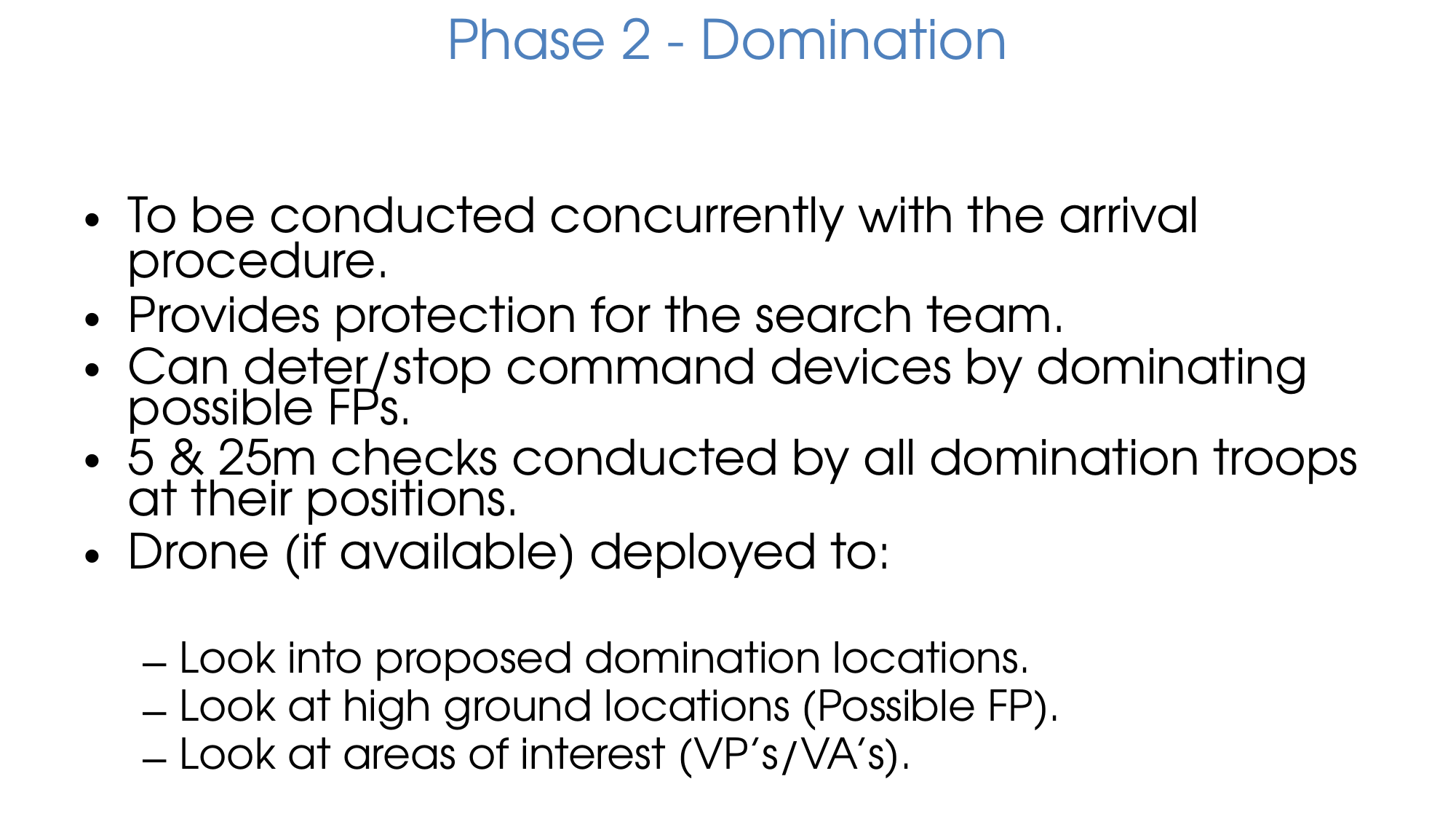

# Phase 2 - Domination
To be conducted concurrently with the arrival procedure.
Provides protection for the search team.
Can deter/stop command devices by dominating possible FPs.
5 & 25m checks conducted by all domination troops at their positions.
Drone (if available) deployed to:

Look into proposed domination locations.
Look at high ground locations (Possible FP).
Look at areas of interest (VP’s/VA’s).